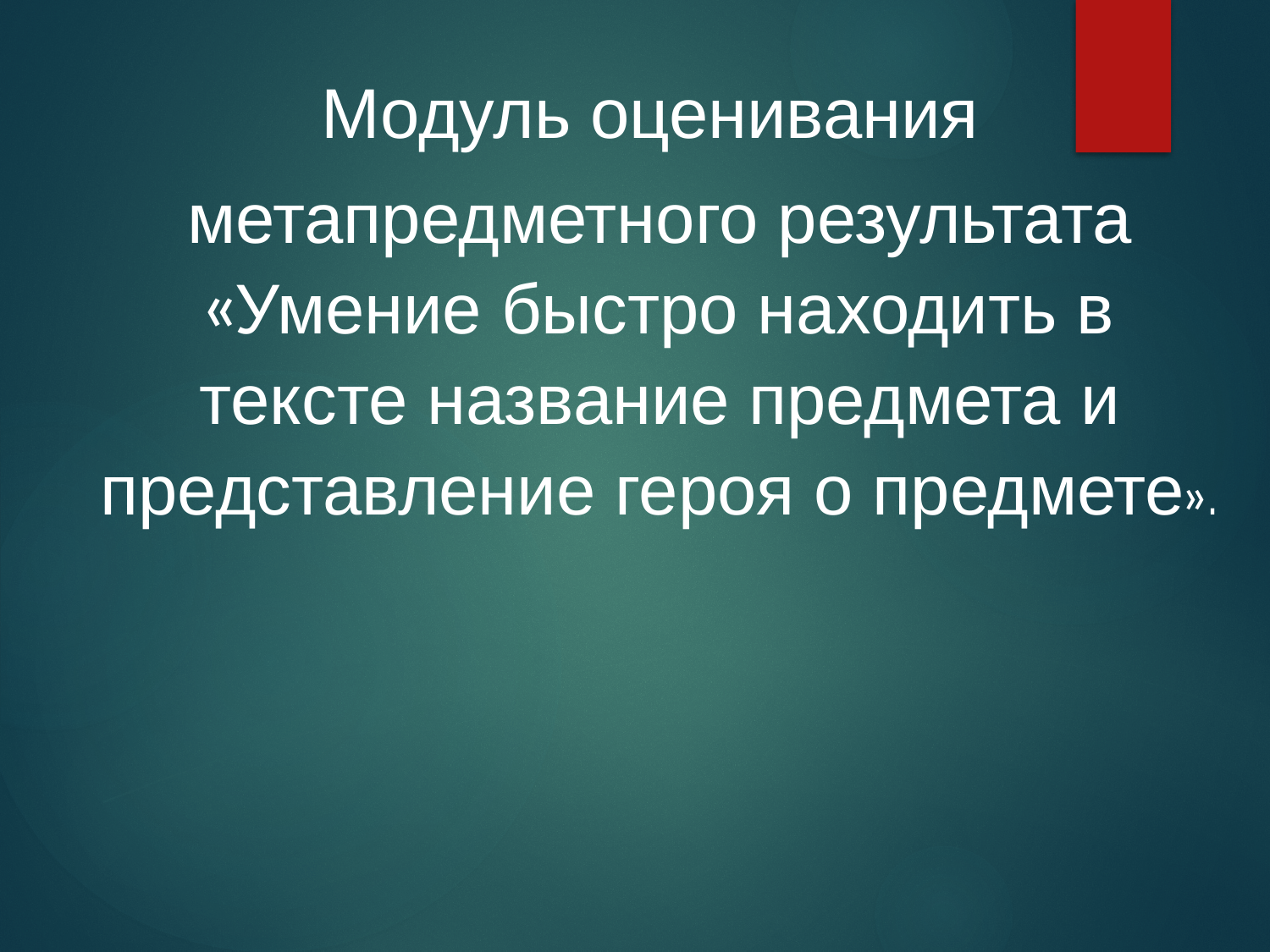

Модуль оценивания
метапредметного результата «Умение быстро находить в тексте название предмета и представление героя о предмете».